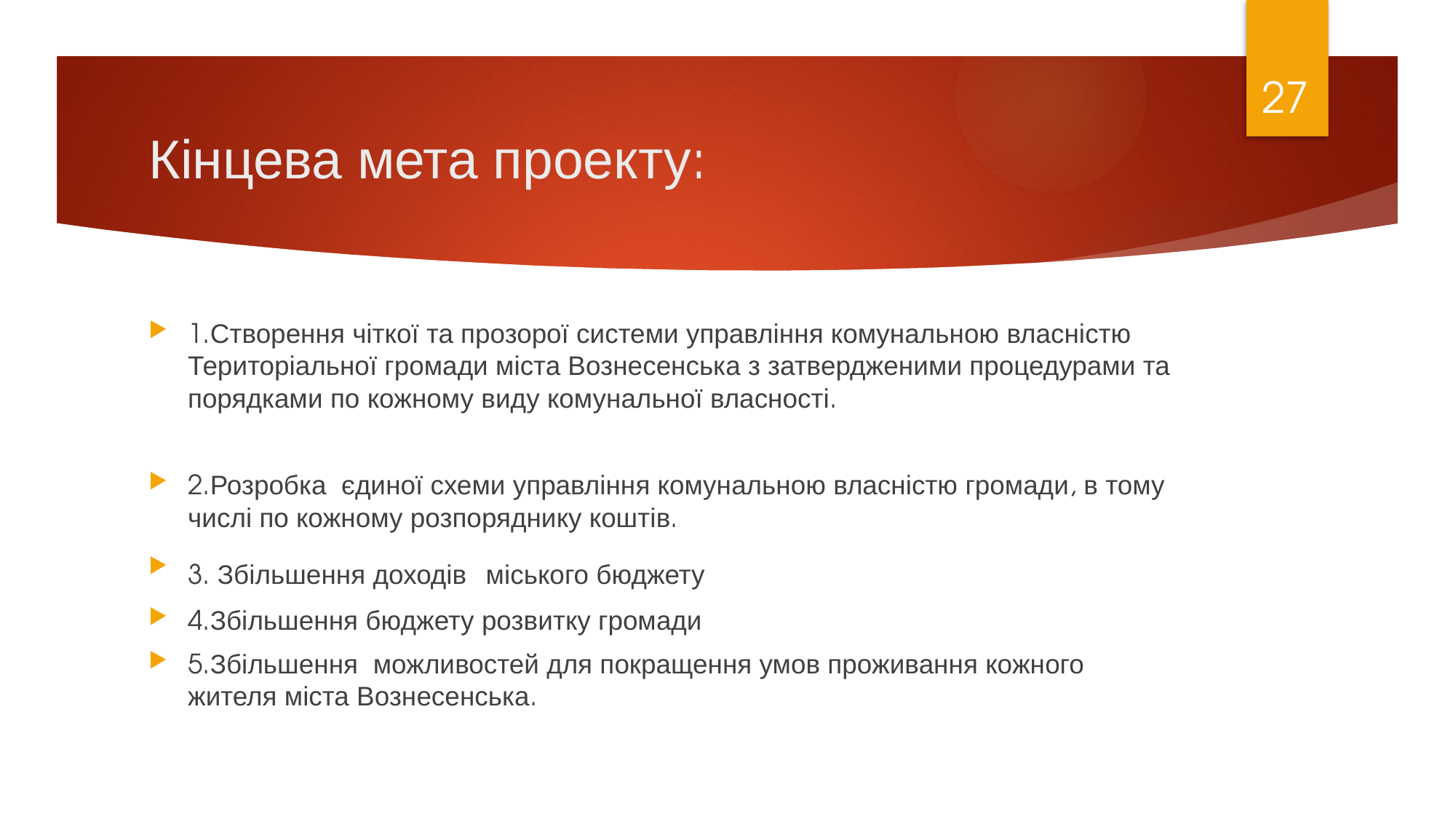

27
# Кінцева мета проекту:
1.Створення чіткої та прозорої системи управління комунальною власністю Територіальної громади міста Вознесенська з затвердженими процедурами та порядками по кожному виду комунальної власності.

2.Розробка  єдиної схеми управління комунальною власністю громади, в тому числі по кожному розпоряднику коштів.
3. Збільшення доходів  міського бюджету
4.Збільшення бюджету розвитку громади
5.Збільшення  можливостей для покращення умов проживання кожного жителя міста Вознесенська.